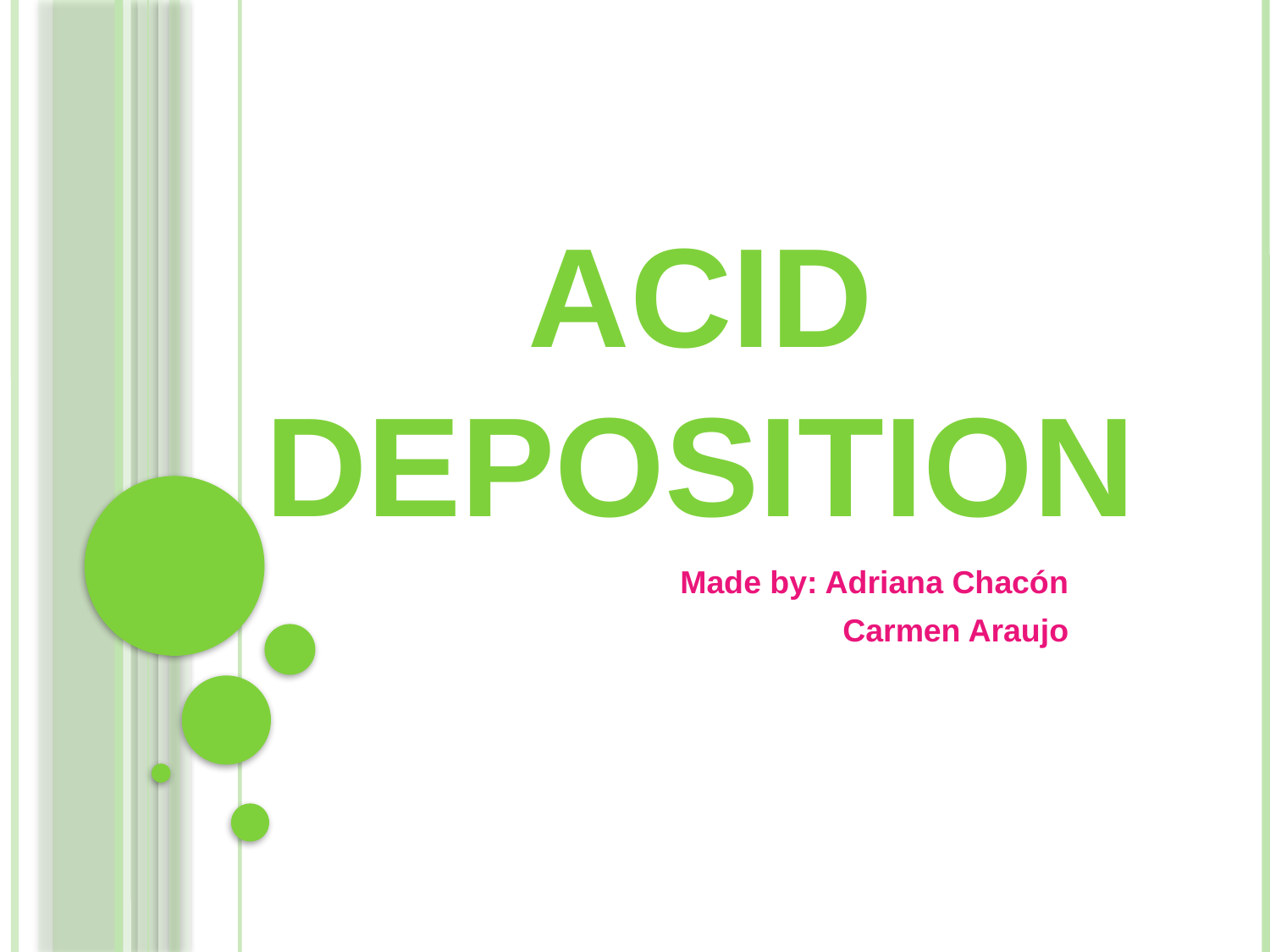

# Acid Deposition
Made by: Adriana Chacón
Carmen Araujo